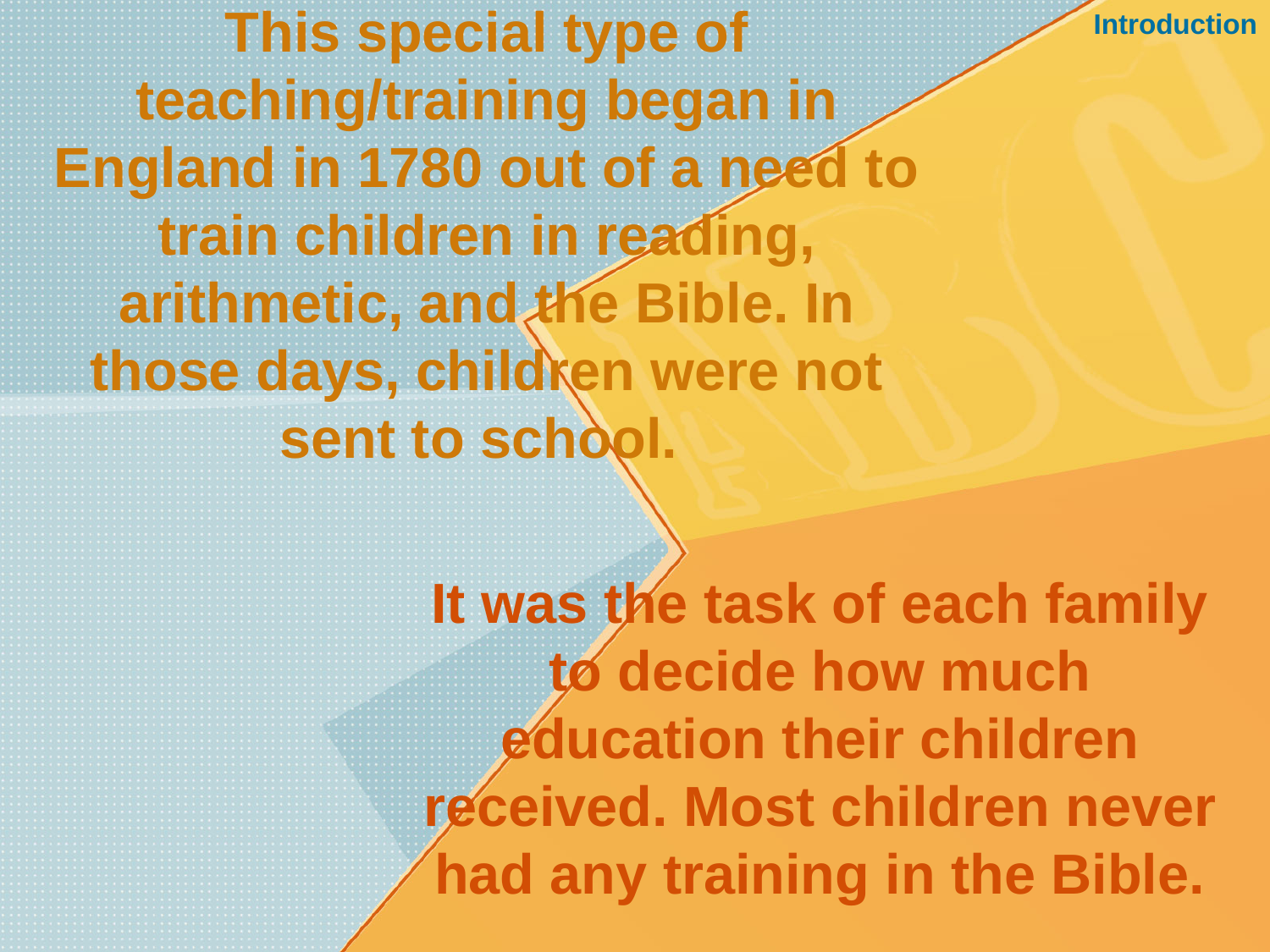

Introduction
This special type of teaching/training began in England in 1780 out of a need to train children in reading, arithmetic, and the Bible. In those days, children were not sent to school.
It was the task of each family to decide how much education their children received. Most children never had any training in the Bible.